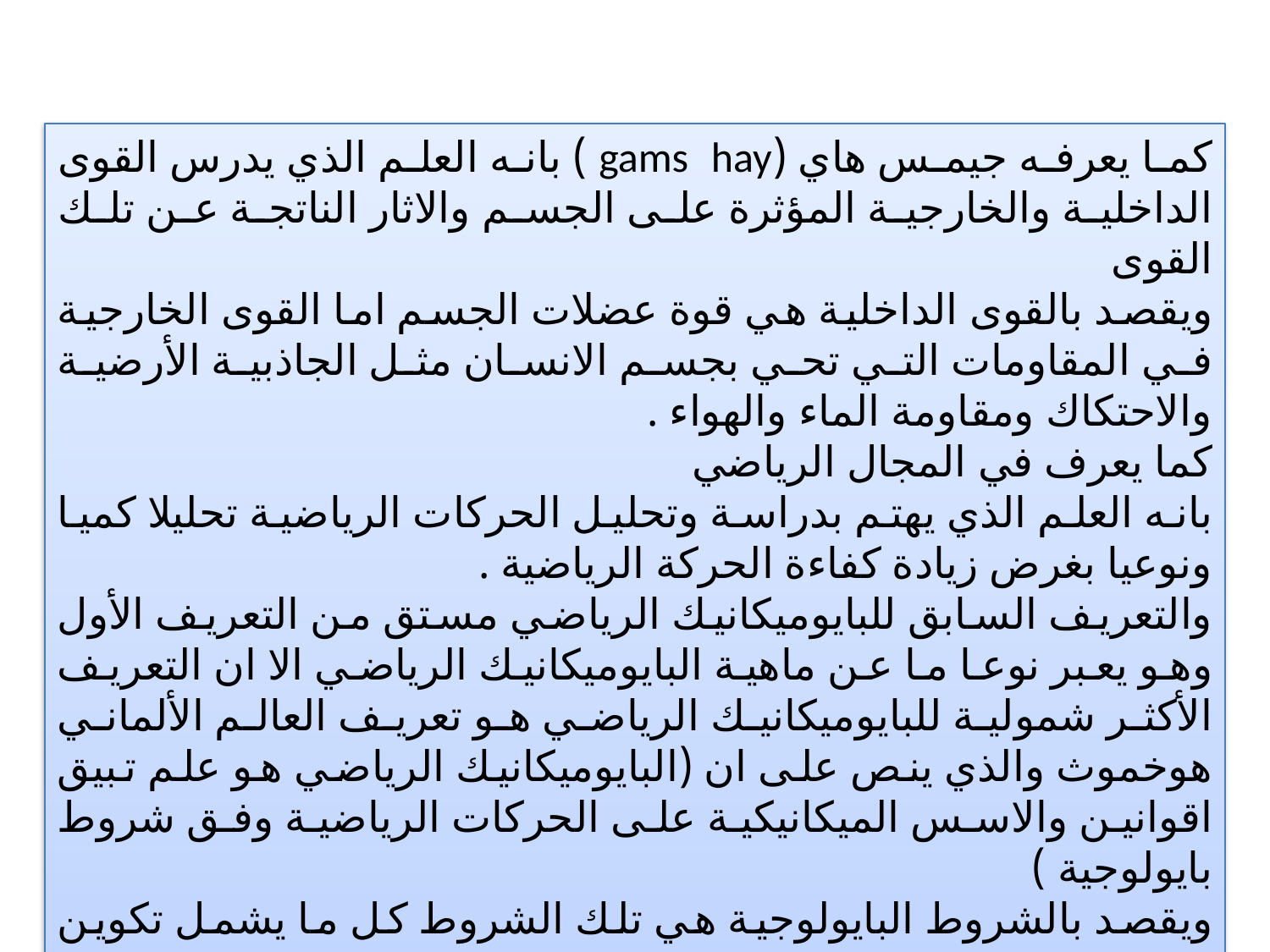

كما يعرفه جيمس هاي (gams hay ) بانه العلم الذي يدرس القوى الداخلية والخارجية المؤثرة على الجسم والاثار الناتجة عن تلك القوى
ويقصد بالقوى الداخلية هي قوة عضلات الجسم اما القوى الخارجية في المقاومات التي تحي بجسم الانسان مثل الجاذبية الأرضية والاحتكاك ومقاومة الماء والهواء .
كما يعرف في المجال الرياضي
بانه العلم الذي يهتم بدراسة وتحليل الحركات الرياضية تحليلا كميا ونوعيا بغرض زيادة كفاءة الحركة الرياضية .
والتعريف السابق للبايوميكانيك الرياضي مستق من التعريف الأول وهو يعبر نوعا ما عن ماهية البايوميكانيك الرياضي الا ان التعريف الأكثر شمولية للبايوميكانيك الرياضي هو تعريف العالم الألماني هوخموث والذي ينص على ان (البايوميكانيك الرياضي هو علم تبيق اقوانين والاسس الميكانيكية على الحركات الرياضية وفق شروط بايولوجية )
ويقصد بالشروط البايولوجية هي تلك الشروط كل ما يشمل تكوين الجسم البشري من تشريح وفسلجة وقياسات انثروبومترية